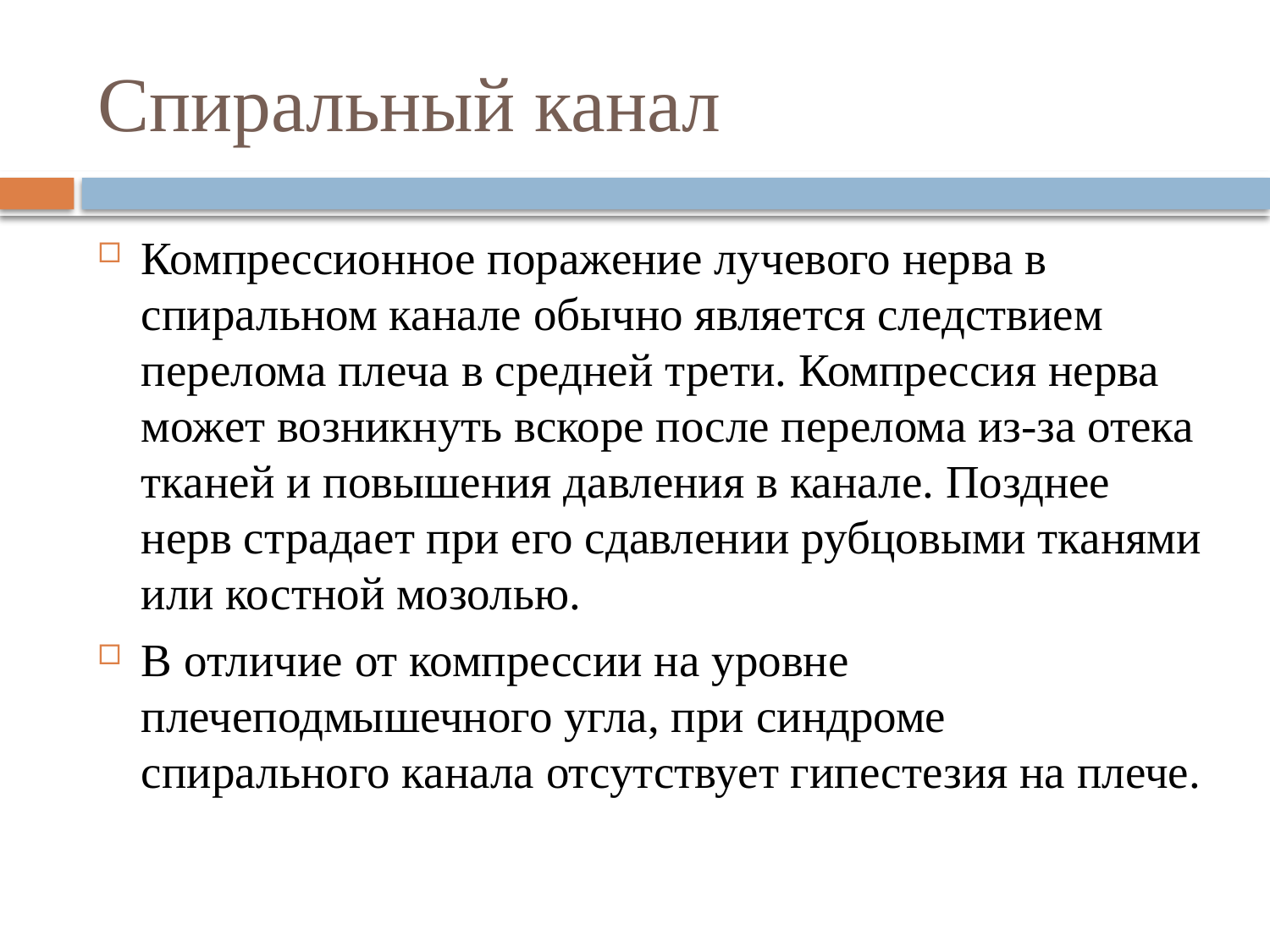

# Спиральный канал
Компрессионное поражение лучевого нерва в спиральном канале обычно является следствием перелома плеча в средней трети. Компрессия нерва может возникнуть вскоре после перелома из-за отека тканей и повышения давления в канале. Позднее нерв страдает при его сдавлении рубцовыми тканями или костной мозолью.
В отличие от компрессии на уровне плечеподмышечного угла, при синдроме спирального канала отсутствует гипестезия на плече.